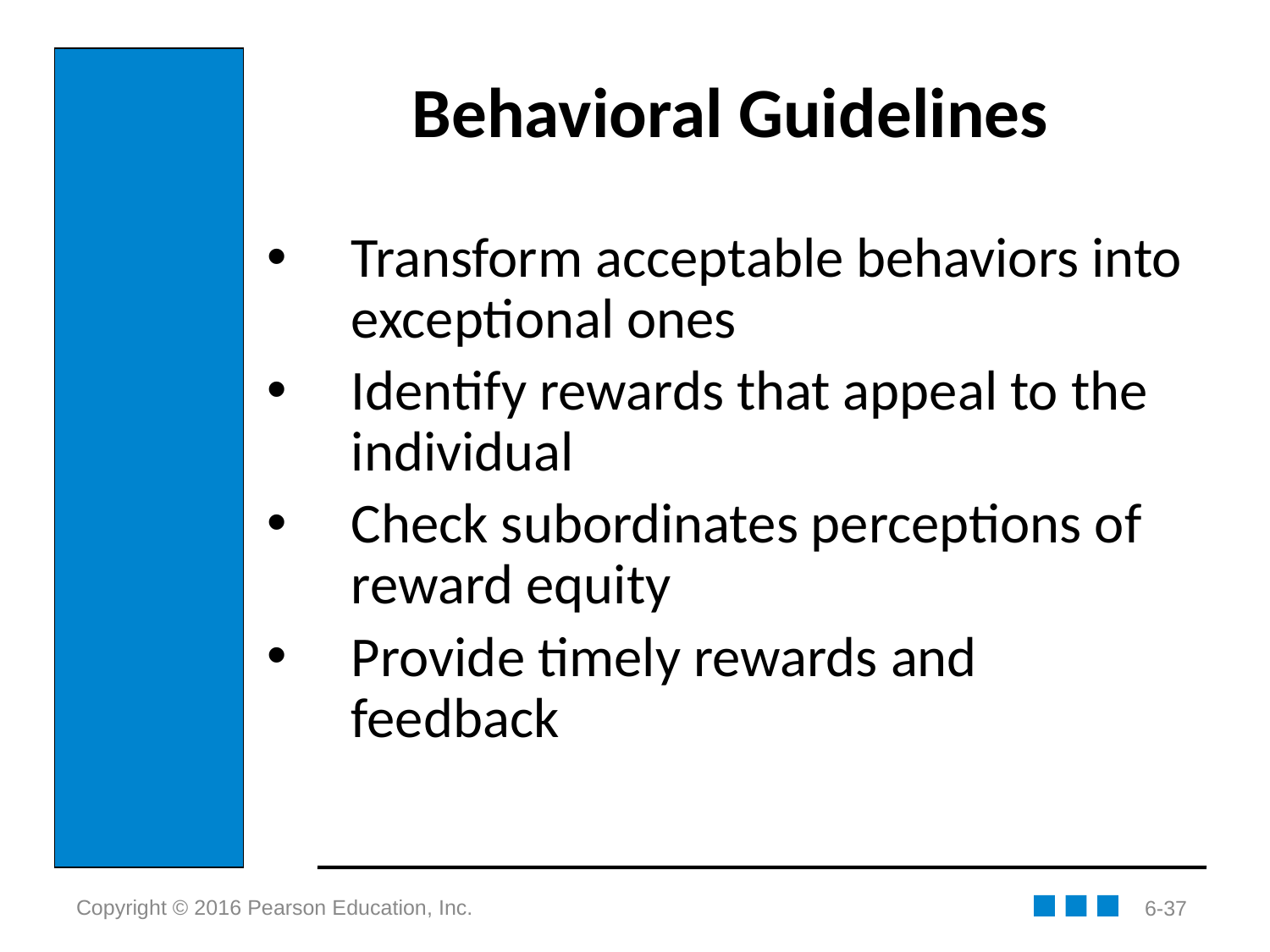

# Behavioral Guidelines

Transform acceptable behaviors into exceptional ones
Identify rewards that appeal to the individual
Check subordinates perceptions of reward equity
Provide timely rewards and feedback

6-37
Copyright © 2016 Pearson Education, Inc.